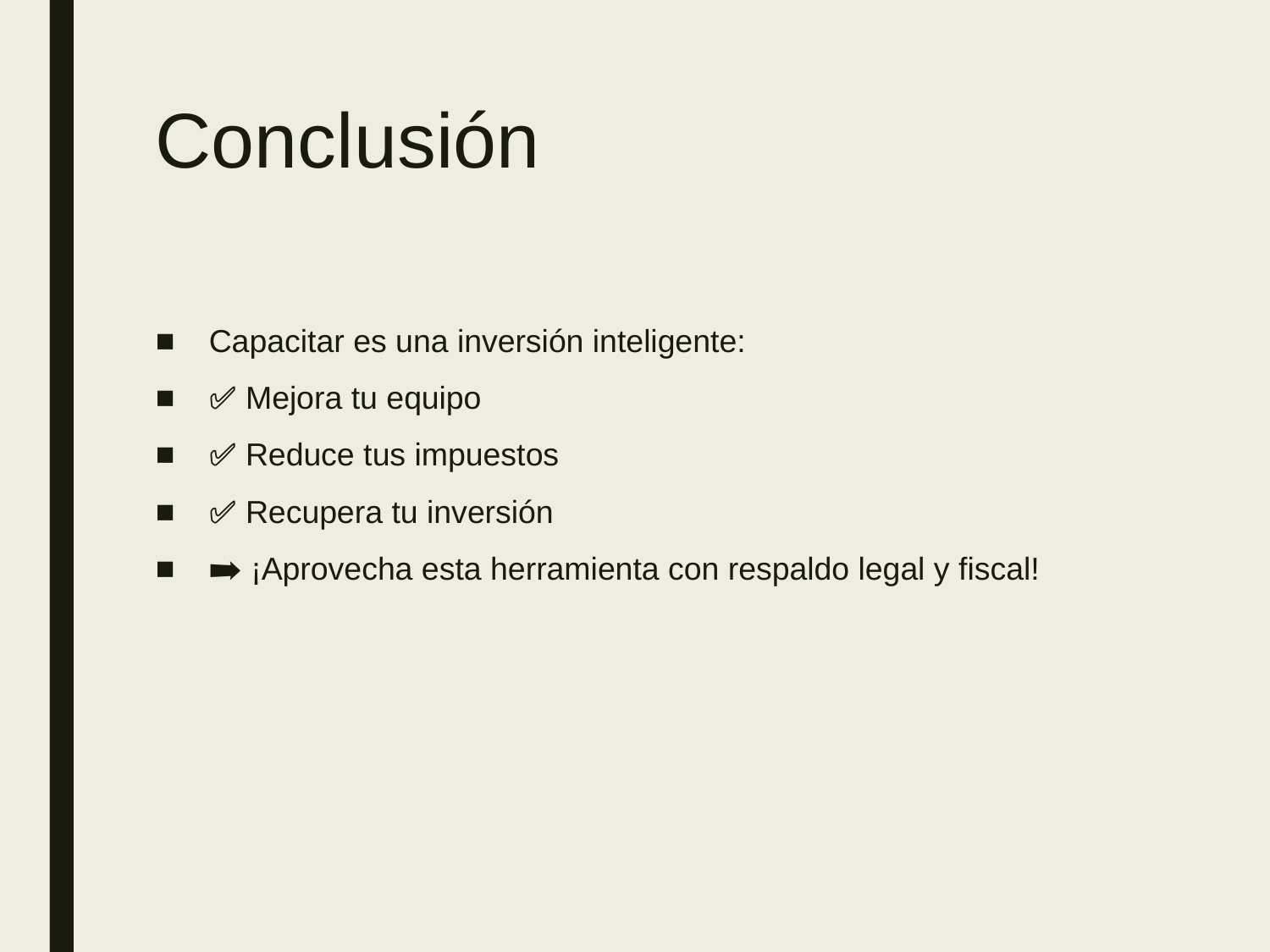

# Conclusión
Capacitar es una inversión inteligente:
✅ Mejora tu equipo
✅ Reduce tus impuestos
✅ Recupera tu inversión
➡️ ¡Aprovecha esta herramienta con respaldo legal y fiscal!